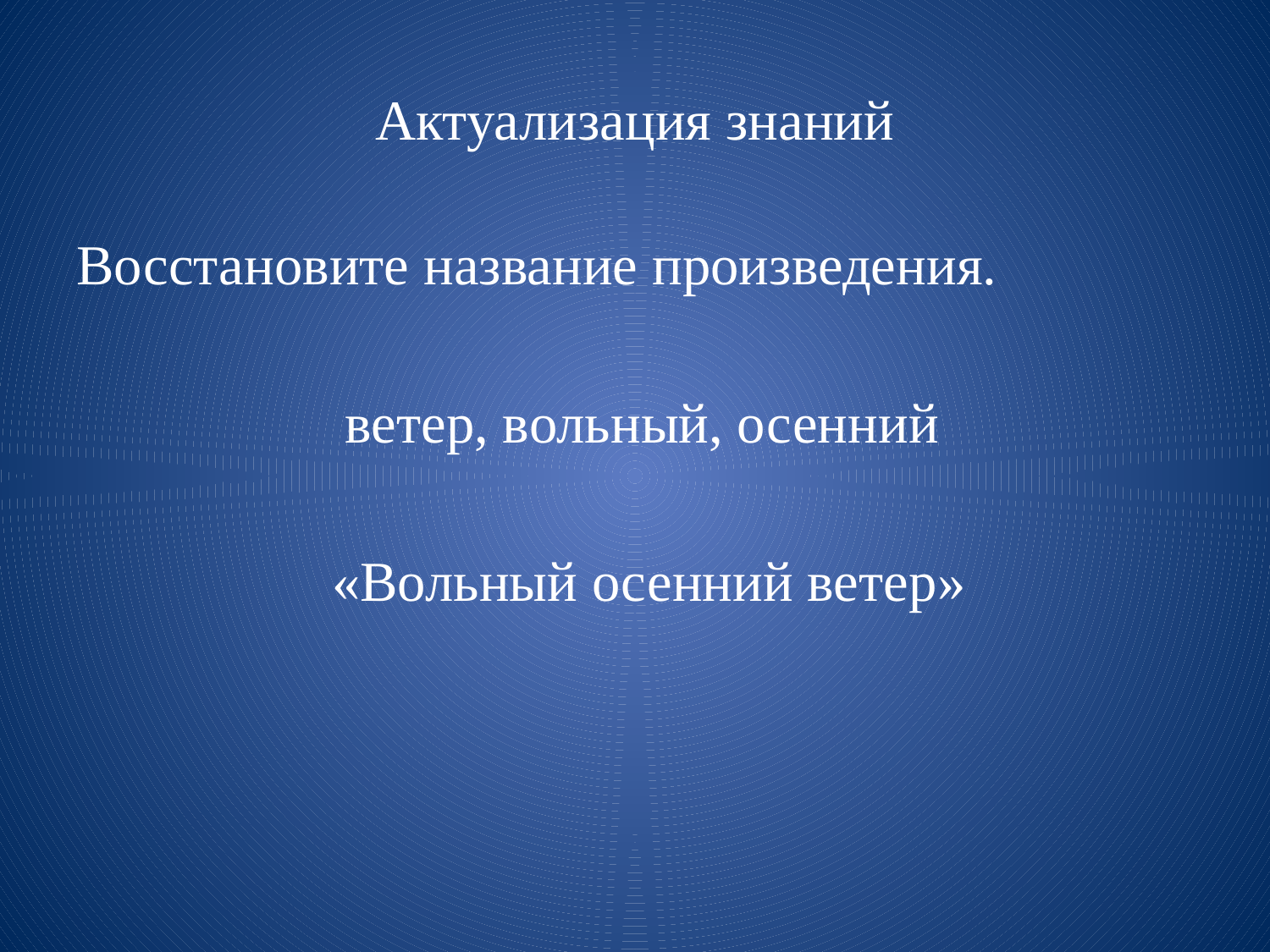

# Актуализация знаний
Восстановите название произведения.

 ветер, вольный, осенний

  «Вольный осенний ветер»